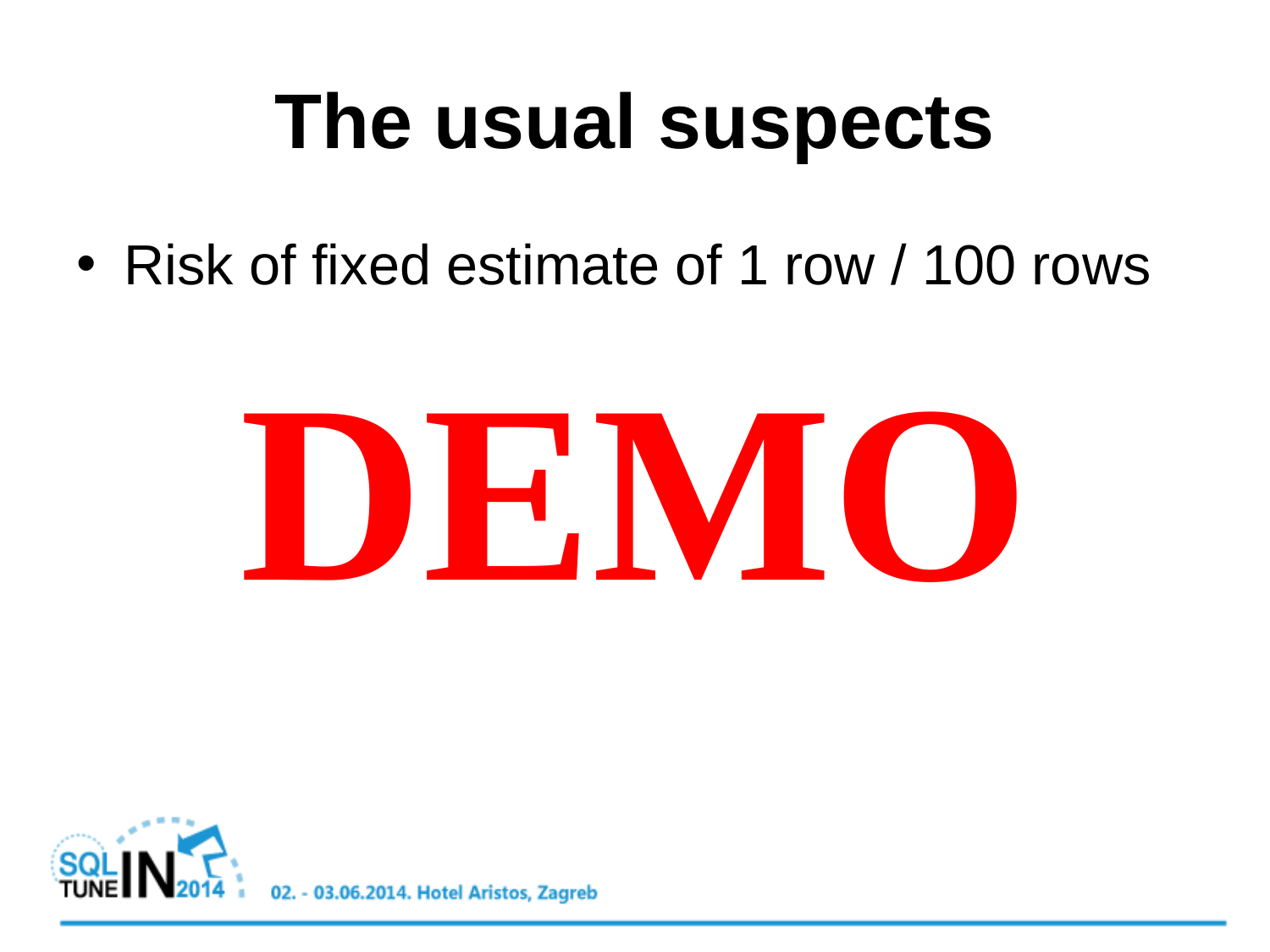

# The usual suspects
DEMO
Risk of fixed estimate of 1 row / 100 rows